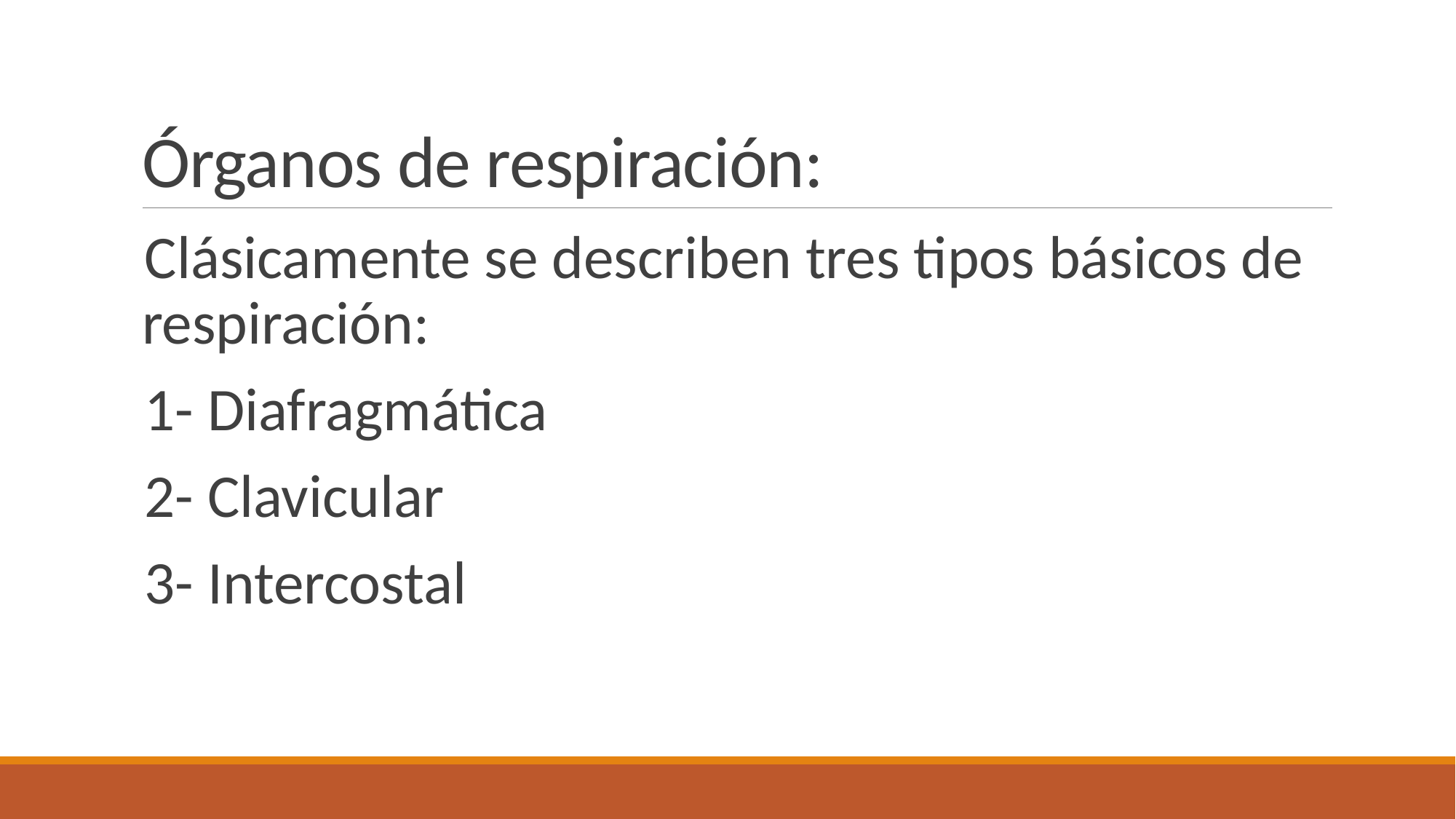

# Órganos de respiración:
Clásicamente se describen tres tipos básicos de respiración:
1- Diafragmática
2- Clavicular
3- Intercostal